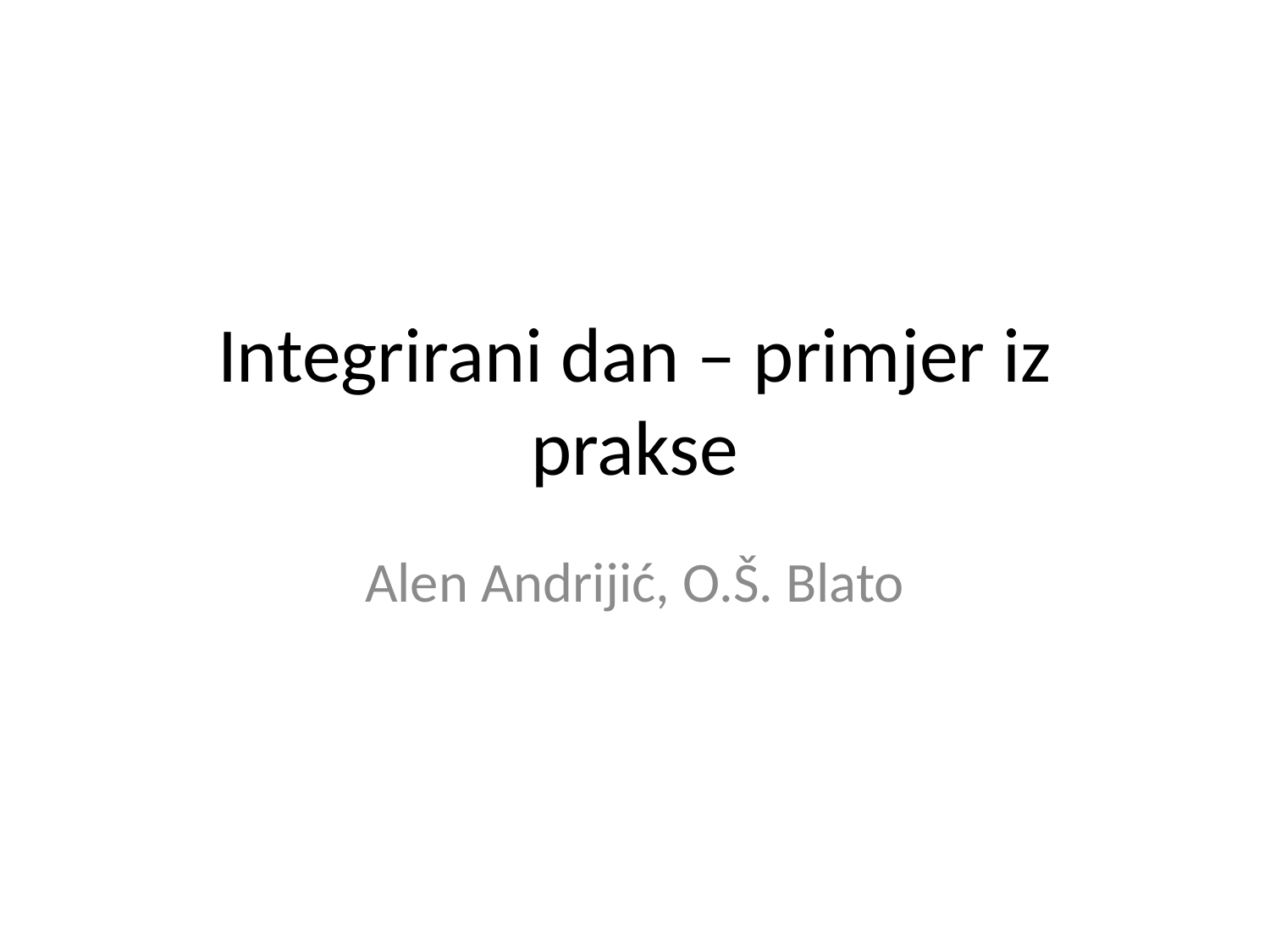

# Integrirani dan – primjer iz prakse
Alen Andrijić, O.Š. Blato